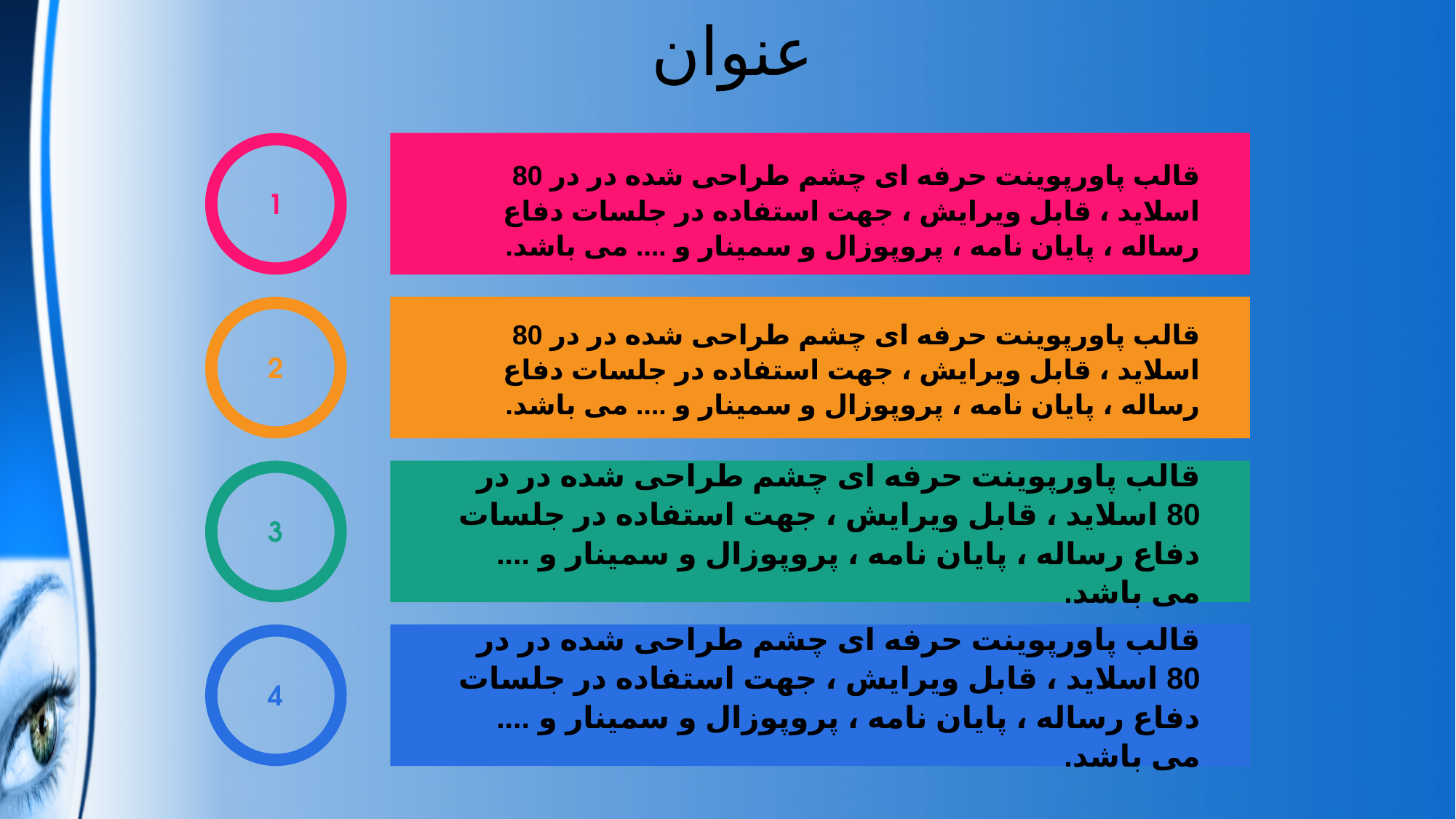

عنوان
1

قالب پاورپوينت حرفه ای چشم طراحی شده در در 80 اسلاید ، قابل ویرایش ، جهت استفاده در جلسات دفاع رساله ، پایان نامه ، پروپوزال و سمینار و .... می باشد.
2

قالب پاورپوينت حرفه ای چشم طراحی شده در در 80 اسلاید ، قابل ویرایش ، جهت استفاده در جلسات دفاع رساله ، پایان نامه ، پروپوزال و سمینار و .... می باشد.
3

قالب پاورپوينت حرفه ای چشم طراحی شده در در 80 اسلاید ، قابل ویرایش ، جهت استفاده در جلسات دفاع رساله ، پایان نامه ، پروپوزال و سمینار و .... می باشد.
4

قالب پاورپوينت حرفه ای چشم طراحی شده در در 80 اسلاید ، قابل ویرایش ، جهت استفاده در جلسات دفاع رساله ، پایان نامه ، پروپوزال و سمینار و .... می باشد.